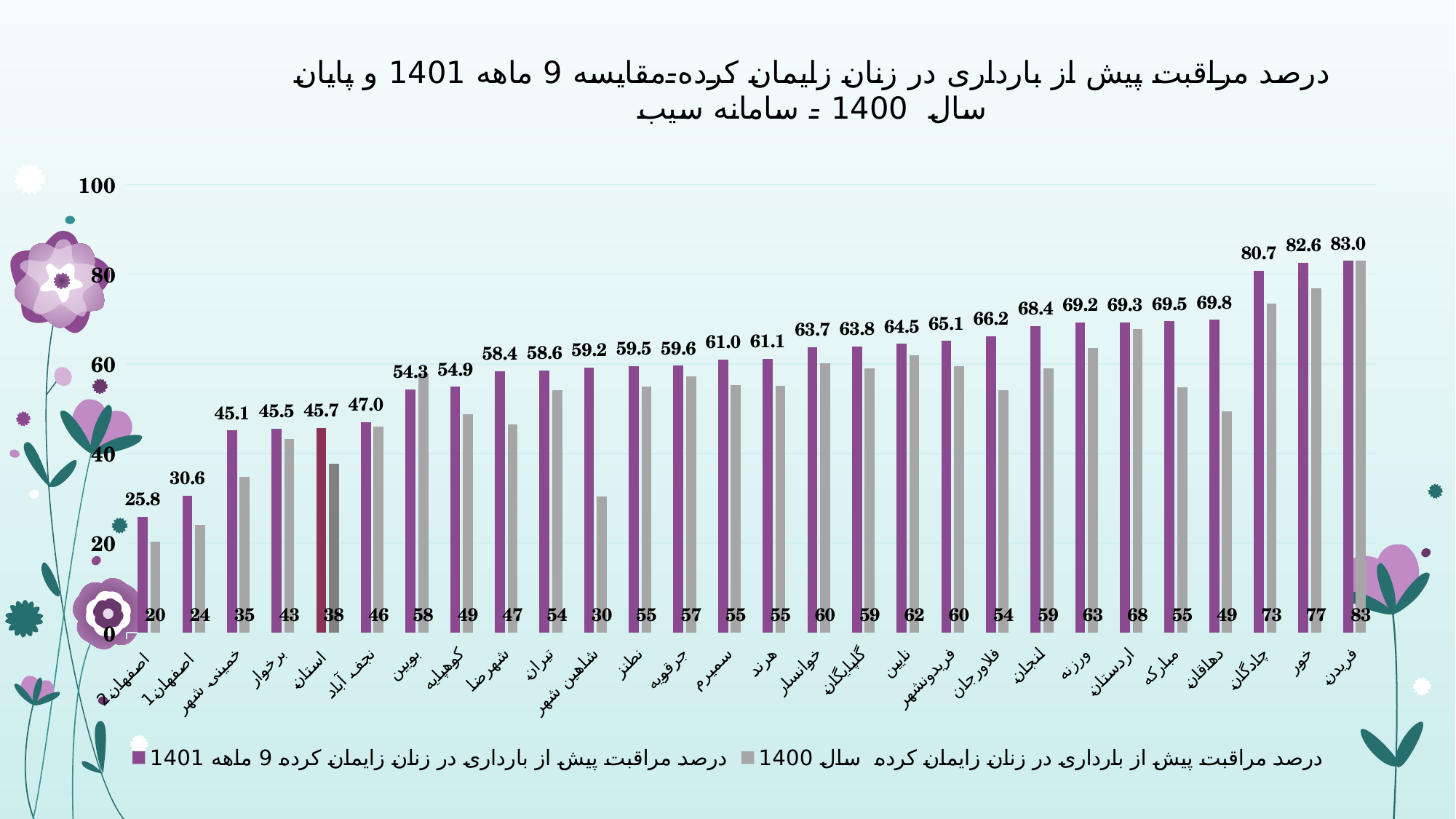

### Chart: درصد مراقبت پیش از بارداری در زنان زایمان کرده-مقایسه 9 ماهه 1401 و پایان سال  1400 - سامانه سیب

| Category | درصد مراقبت پیش از بارداری در زنان زایمان کرده 9 ماهه 1401 | درصد مراقبت پیش از بارداری در زنان زایمان کرده  سال 1400 |
|---|---|---|
| اصفهان2  | 25.841538813831004 | 20.412825324304478 |
| اصفهان1  | 30.632940902203053 | 24.031545194557587 |
| خمینی شهر | 45.14548238897397 | 34.76201218136702 |
| برخوار | 45.51201011378003 | 43.27538883806039 |
| استان  | 45.743929467351855 | 37.76990583334817 |
| نجف آباد | 47.04615384615385 | 45.92559787422498 |
| بویین | 54.347826086956516 | 57.84313725490197 |
| کوهپایه | 54.871794871794876 | 48.708487084870846 |
| شهرضا | 58.35913312693498 | 46.50655021834061 |
| تیران | 58.59269282814614 | 54.12667946257198 |
| شاهین شهر | 59.152872444011685 | 30.3815190759538 |
| نطنز | 59.49367088607595 | 54.88565488565489 |
| جرقویه | 59.58549222797927 | 57.227722772277225 |
| سمیرم | 61.02783725910065 | 55.254777070063696 |
| هرند | 61.111111111111114 | 55.172413793103445 |
| خوانسار | 63.681592039801 | 60.066006600660074 |
| گلپایگان | 63.842662632375195 | 58.92661555312158 |
| نایین | 64.47368421052632 | 61.979166666666664 |
| فریدونشهر | 65.08875739644971 | 59.53389830508474 |
| فلاورجان | 66.21670923020795 | 54.054794520547944 |
| لنجان | 68.38170624450308 | 59.01481004507405 |
| ورزنه | 69.23076923076923 | 63.476070528967256 |
| اردستان | 69.26829268292683 | 67.82077393075356 |
| مبارکه | 69.52595936794582 | 54.7550432276657 |
| دهاقان | 69.81132075471697 | 49.36386768447837 |
| چادگان | 80.73394495412845 | 73.37807606263982 |
| خور | 82.56410256410255 | 76.82926829268293 |
| فریدن | 82.96296296296296 | 82.97161936560936 |
#